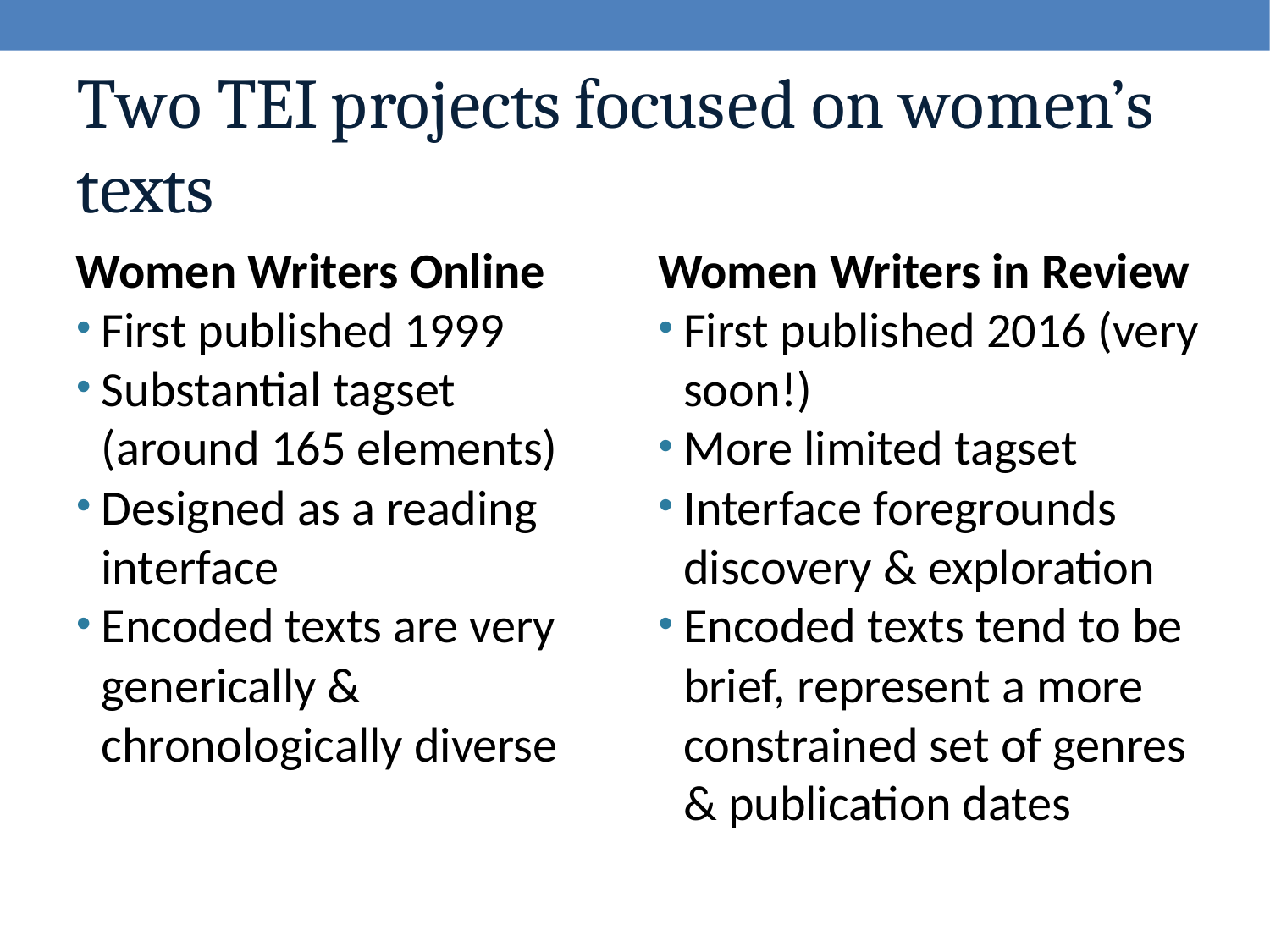

Two TEI projects focused on women’s texts
Women Writers Online
First published 1999
Substantial tagset (around 165 elements)
Designed as a reading interface
Encoded texts are very generically & chronologically diverse
Women Writers in Review
First published 2016 (very soon!)
More limited tagset
Interface foregrounds discovery & exploration
Encoded texts tend to be brief, represent a more constrained set of genres & publication dates